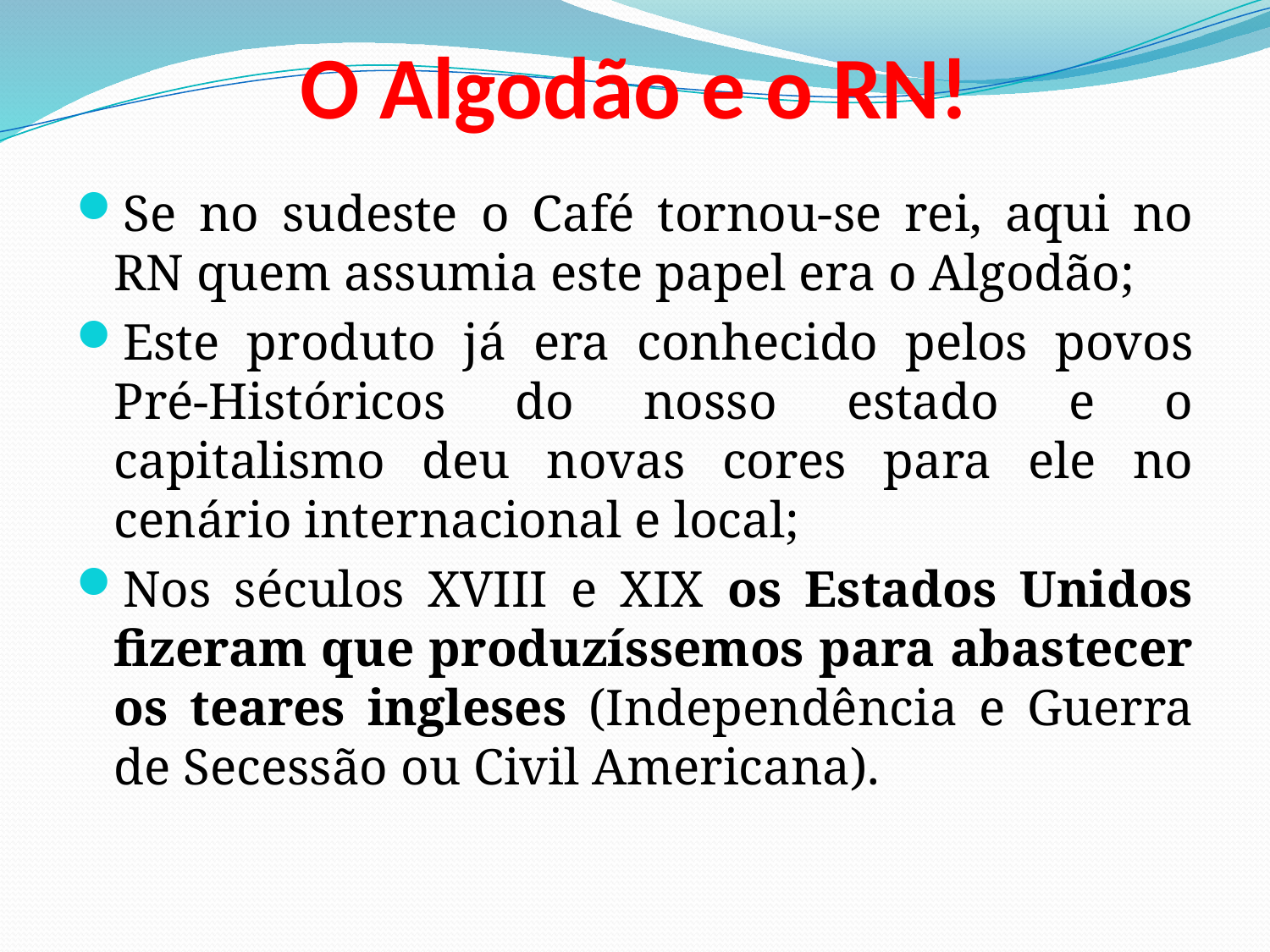

# O Algodão e o RN!
Se no sudeste o Café tornou-se rei, aqui no RN quem assumia este papel era o Algodão;
Este produto já era conhecido pelos povos Pré-Históricos do nosso estado e o capitalismo deu novas cores para ele no cenário internacional e local;
Nos séculos XVIII e XIX os Estados Unidos fizeram que produzíssemos para abastecer os teares ingleses (Independência e Guerra de Secessão ou Civil Americana).